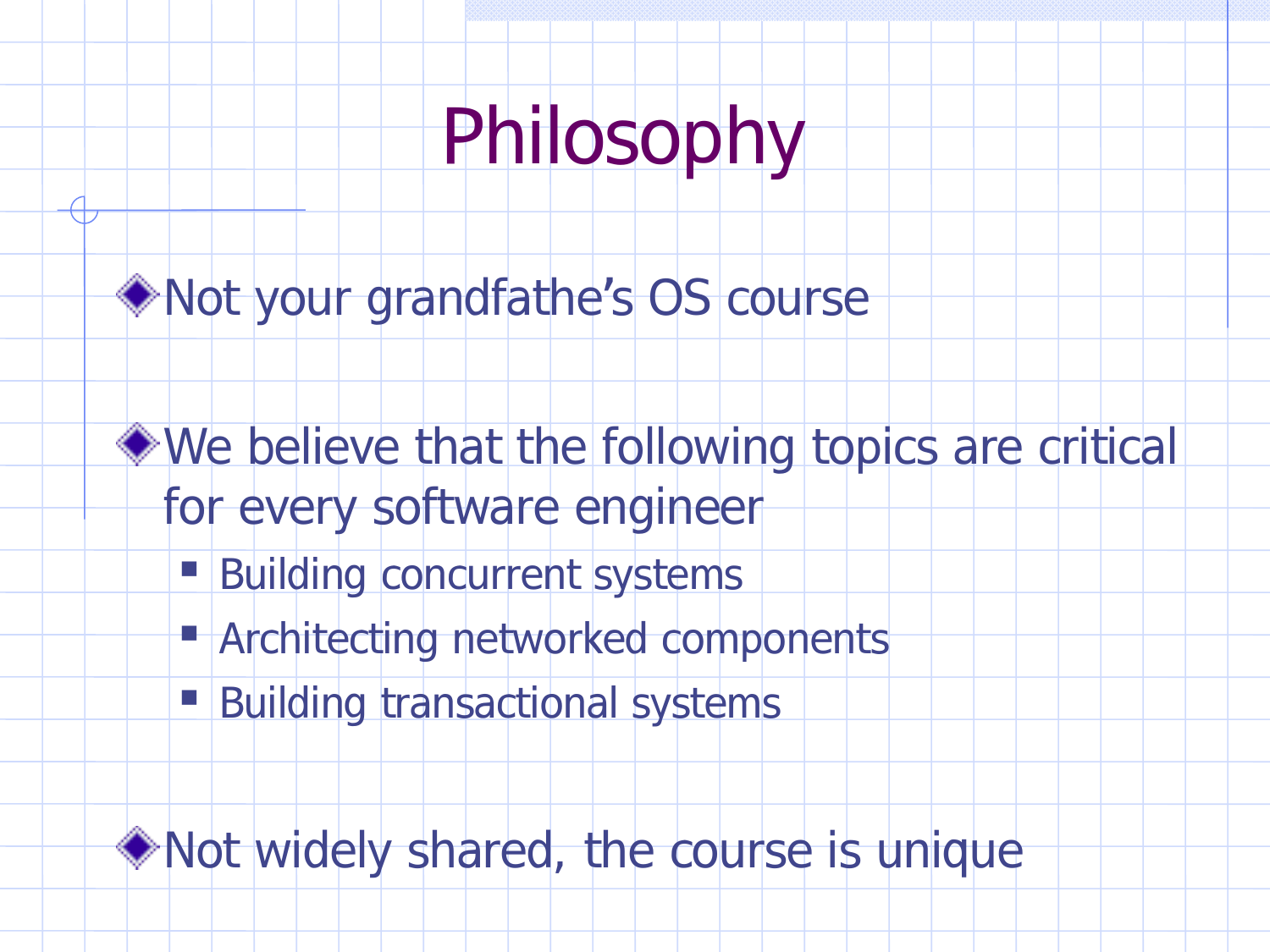

# Philosophy
Not your grandfathe’s OS course

We believe that the following topics are critical for every software engineer
Building concurrent systems
Architecting networked components
Building transactional systems

Not widely shared, the course is unique